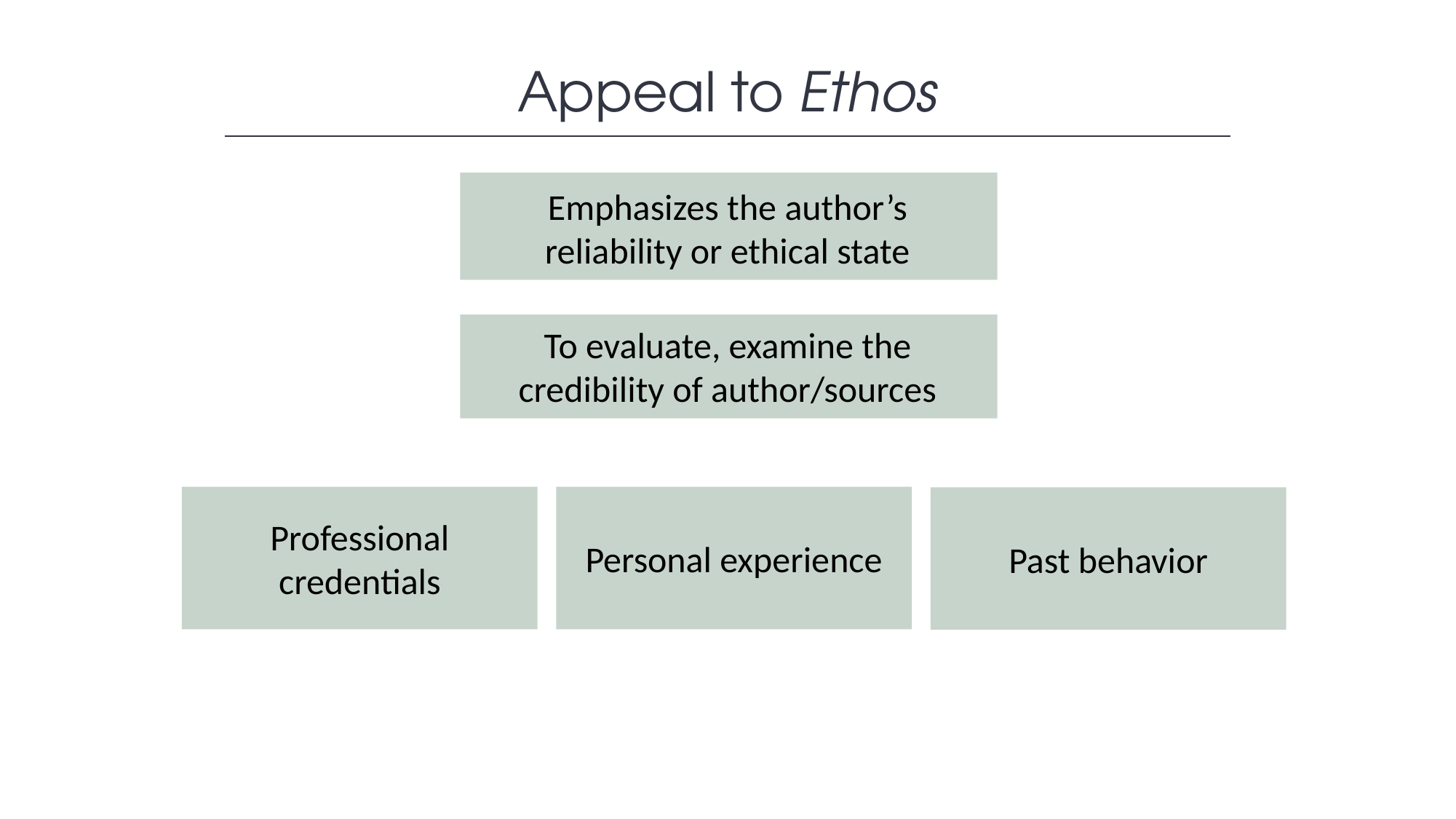

HAWKES LEARNING
Appeal to Ethos

Emphasizes the author’s reliability or ethical state

To evaluate, examine the credibility of author/sources
Personal experience
Professional credentials
Past behavior